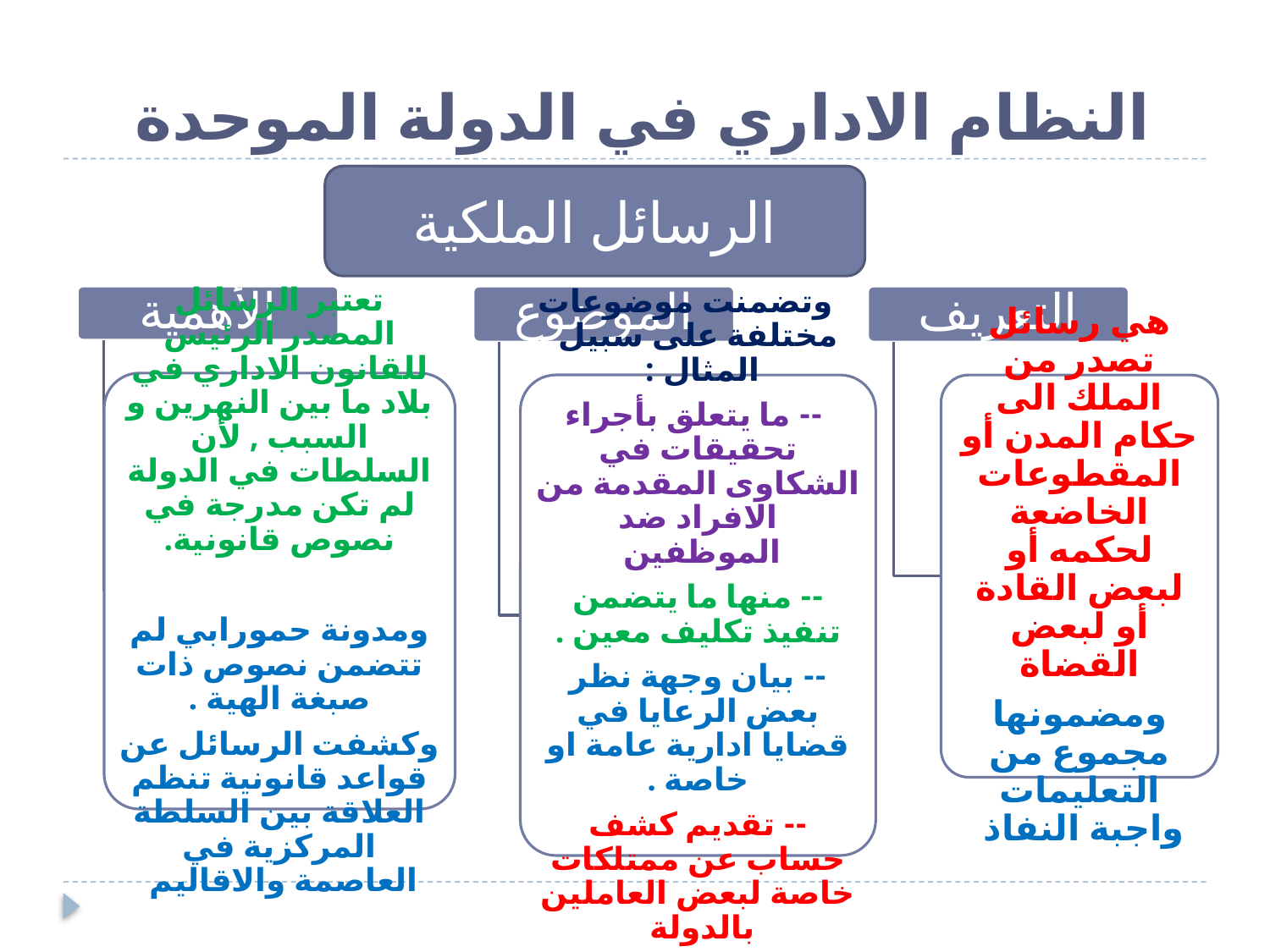

# النظام الاداري في الدولة الموحدة
الرسائل الملكية
الأهمية
تعتبر الرسائل المصدر الرئيس للقانون الاداري في بلاد ما بين النهرين و السبب , لأن السلطات في الدولة لم تكن مدرجة في نصوص قانونية.

ومدونة حمورابي لم تتضمن نصوص ذات صبغة الهية .
وكشفت الرسائل عن قواعد قانونية تنظم العلاقة بين السلطة المركزية في العاصمة والاقاليم
الموضوع
   وتضمنت موضوعات مختلفة على سبيل المثال :
 -- ما يتعلق بأجراء تحقيقات في الشكاوى المقدمة من الافراد ضد الموظفين
-- منها ما يتضمن تنفيذ تكليف معين .
-- بيان وجهة نظر بعض الرعايا في قضايا ادارية عامة او خاصة .
-- تقديم كشف حساب عن ممتلكات خاصة لبعض العاملين بالدولة
التعريف
هي رسائل تصدر من الملك الى حكام المدن أو المقطوعات الخاضعة لحكمه أو لبعض القادة أو لبعض القضاة
ومضمونها مجموع من التعليمات واجبة النفاذ